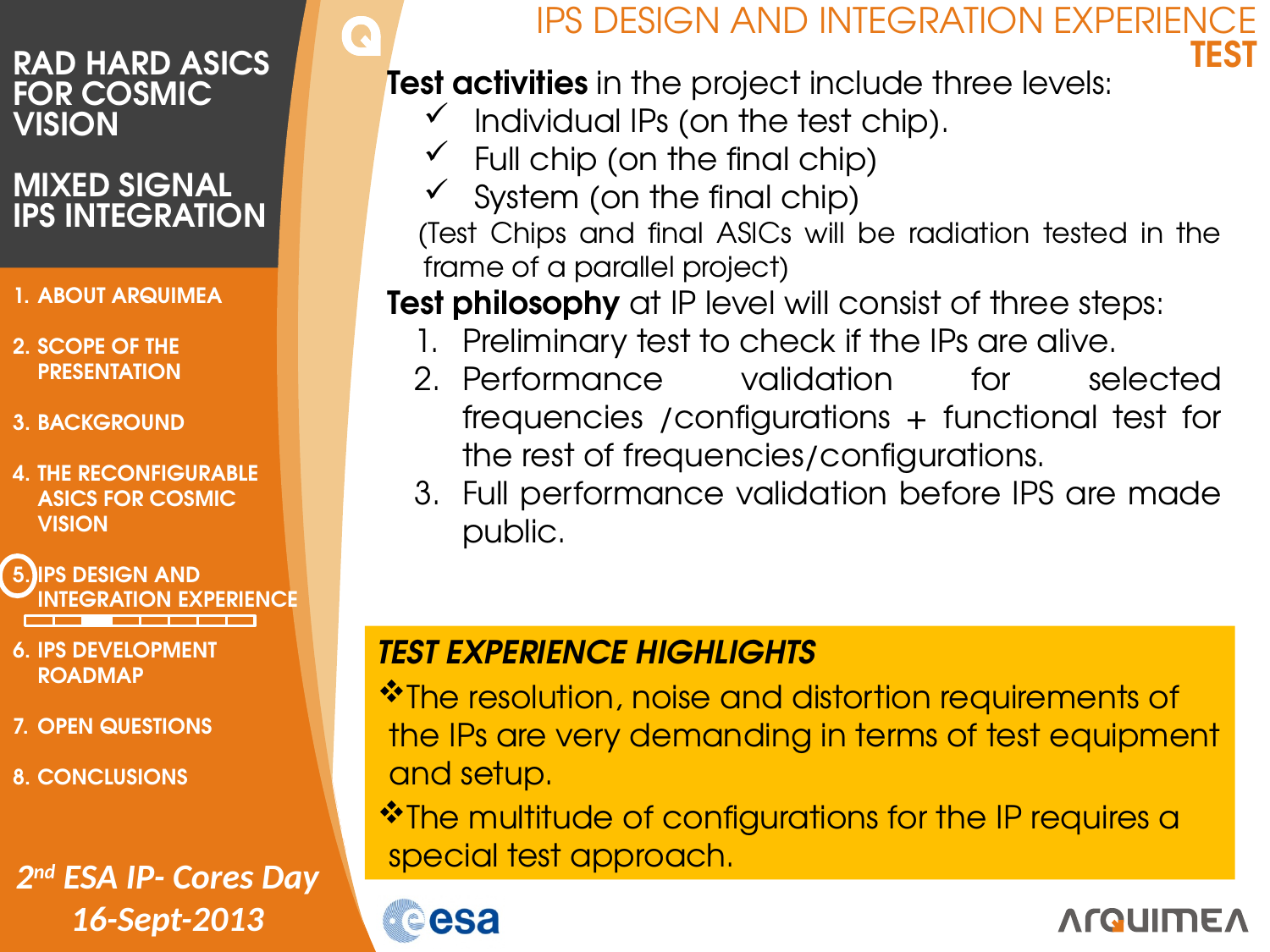

# IPS DESIGN AND INTEGRATION EXPERIENCE TEST
Test activities in the project include three levels:
Individual IPs (on the test chip).
Full chip (on the final chip)
System (on the final chip)
(Test Chips and final ASICs will be radiation tested in the frame of a parallel project)
Test philosophy at IP level will consist of three steps:
Preliminary test to check if the IPs are alive.
Performance validation for selected frequencies /configurations + functional test for the rest of frequencies/configurations.
Full performance validation before IPS are made public.

.
TEST EXPERIENCE HIGHLIGHTS
The resolution, noise and distortion requirements of the IPs are very demanding in terms of test equipment and setup.
The multitude of configurations for the IP requires a special test approach.